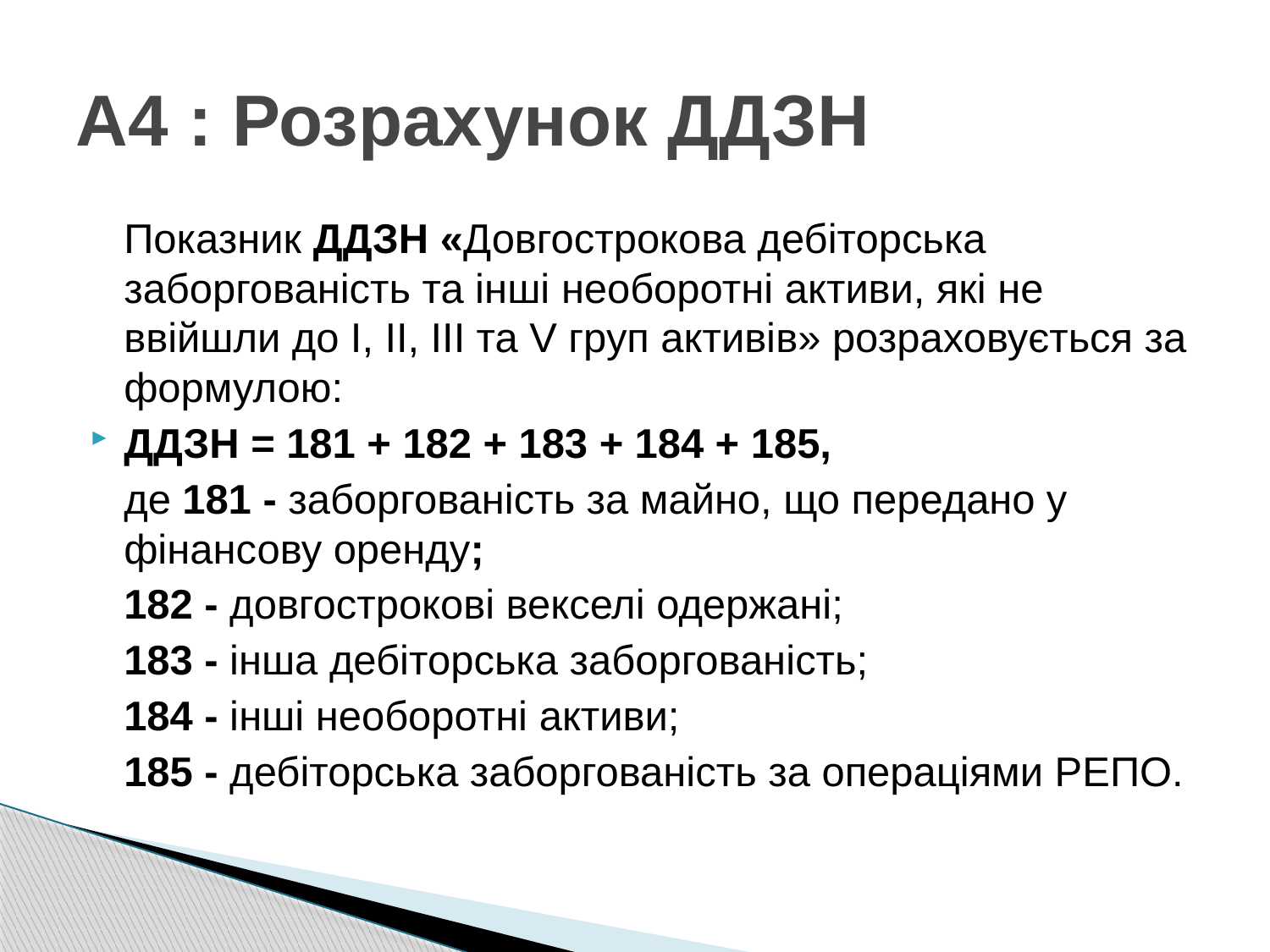

# А4 : Розрахунок ДДЗН
	Показник ДДЗН «Довгострокова дебіторська заборгованість та інші необоротні активи, які не ввійшли до I, II, III та V груп активів» розраховується за формулою:
ДДЗН = 181 + 182 + 183 + 184 + 185,
	де 181 - заборгованість за майно, що передано у фінансову оренду;
	182 - довгострокові векселі одержані;
	183 - інша дебіторська заборгованість;
	184 - інші необоротні активи;
	185 - дебіторська заборгованість за операціями РЕПО.